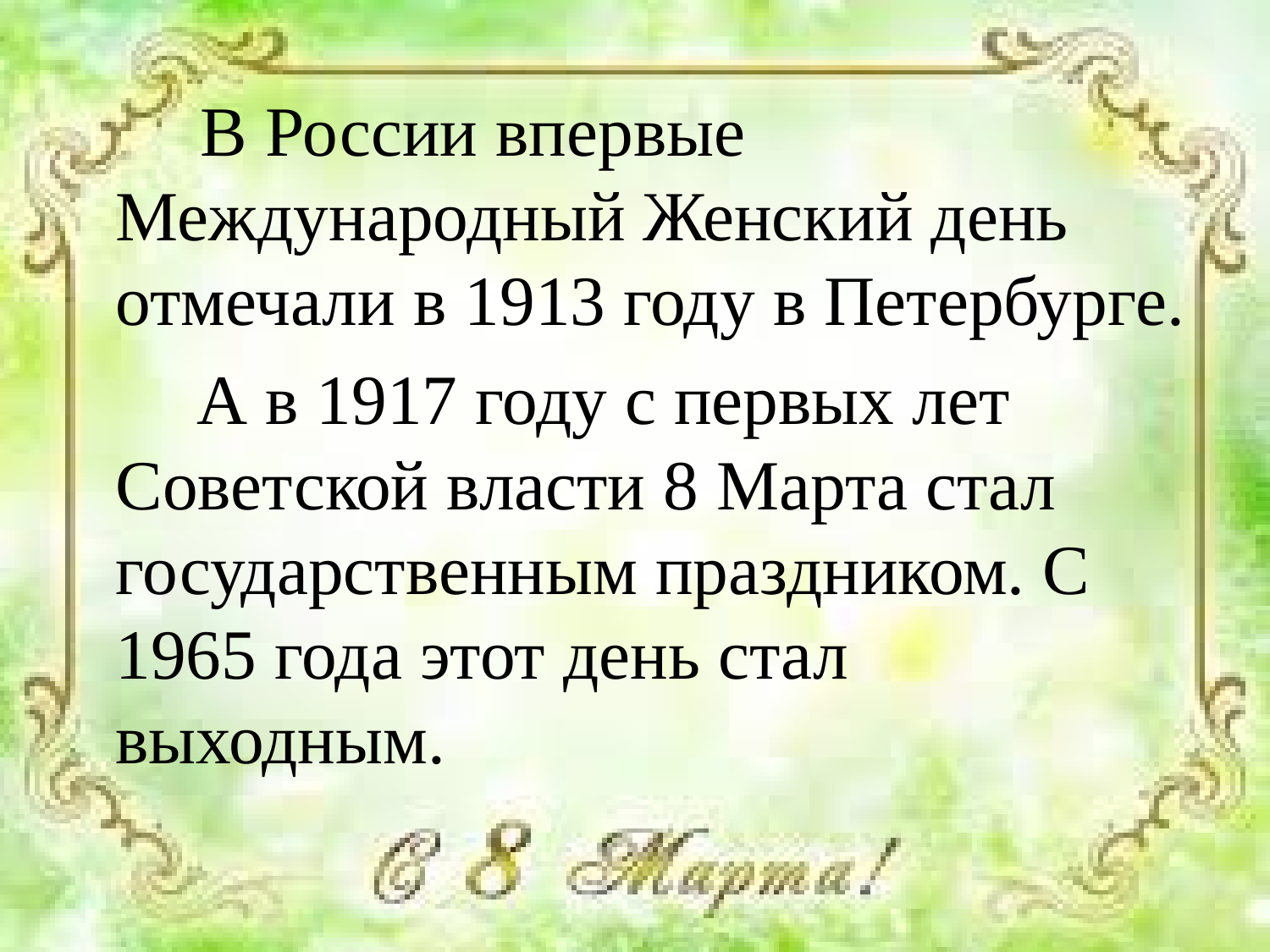

В России впервые Международный Женский день отмечали в 1913 году в Петербурге.
       А в 1917 году с первых лет Советской власти 8 Марта стал государственным праздником. С 1965 года этот день стал выходным.